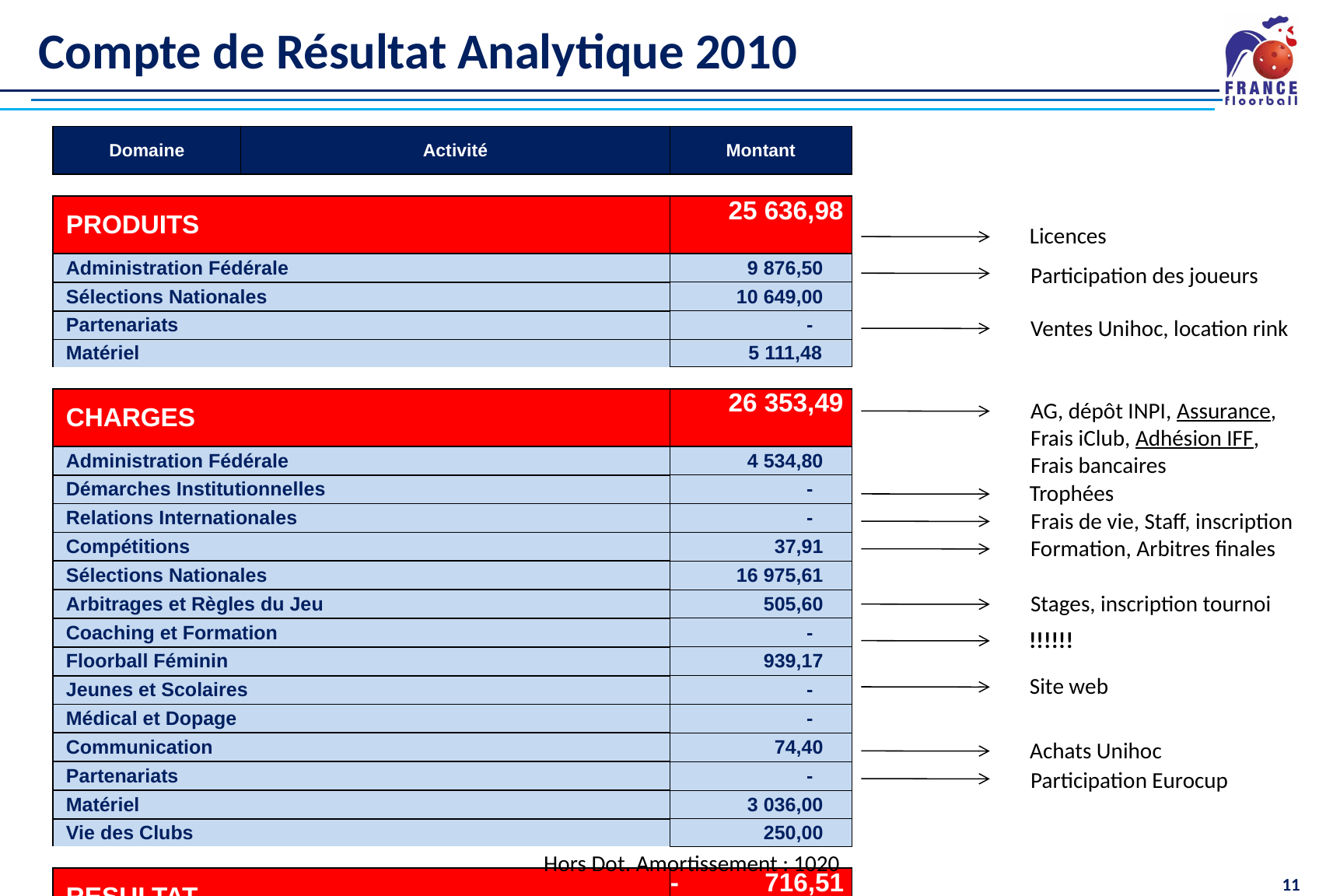

# Compte de Résultat Analytique 2010
| Domaine | Activité | Montant |
| --- | --- | --- |
|  |  |  |
| PRODUITS |  | 25 636,98 |
| Administration Fédérale |  | 9 876,50 |
| Sélections Nationales |  | 10 649,00 |
| Partenariats |  | - |
| Matériel |  | 5 111,48 |
|  |  |  |
| CHARGES |  | 26 353,49 |
| Administration Fédérale |  | 4 534,80 |
| Démarches Institutionnelles |  | - |
| Relations Internationales |  | - |
| Compétitions |  | 37,91 |
| Sélections Nationales |  | 16 975,61 |
| Arbitrages et Règles du Jeu |  | 505,60 |
| Coaching et Formation |  | - |
| Floorball Féminin |  | 939,17 |
| Jeunes et Scolaires |  | - |
| Médical et Dopage |  | - |
| Communication |  | 74,40 |
| Partenariats |  | - |
| Matériel |  | 3 036,00 |
| Vie des Clubs |  | 250,00 |
|  |  |  |
| RESULTAT |  | - 716,51 |
Licences
Participation des joueurs
Ventes Unihoc, location rink
AG, dépôt INPI, Assurance,
Frais iClub, Adhésion IFF,
Frais bancaires
Trophées
Frais de vie, Staff, inscription
Formation, Arbitres finales
Stages, inscription tournoi
!!!!!!
Site web
Achats Unihoc
Participation Eurocup
Hors Dot. Amortissement : 1020
www.francefloorball.com
11